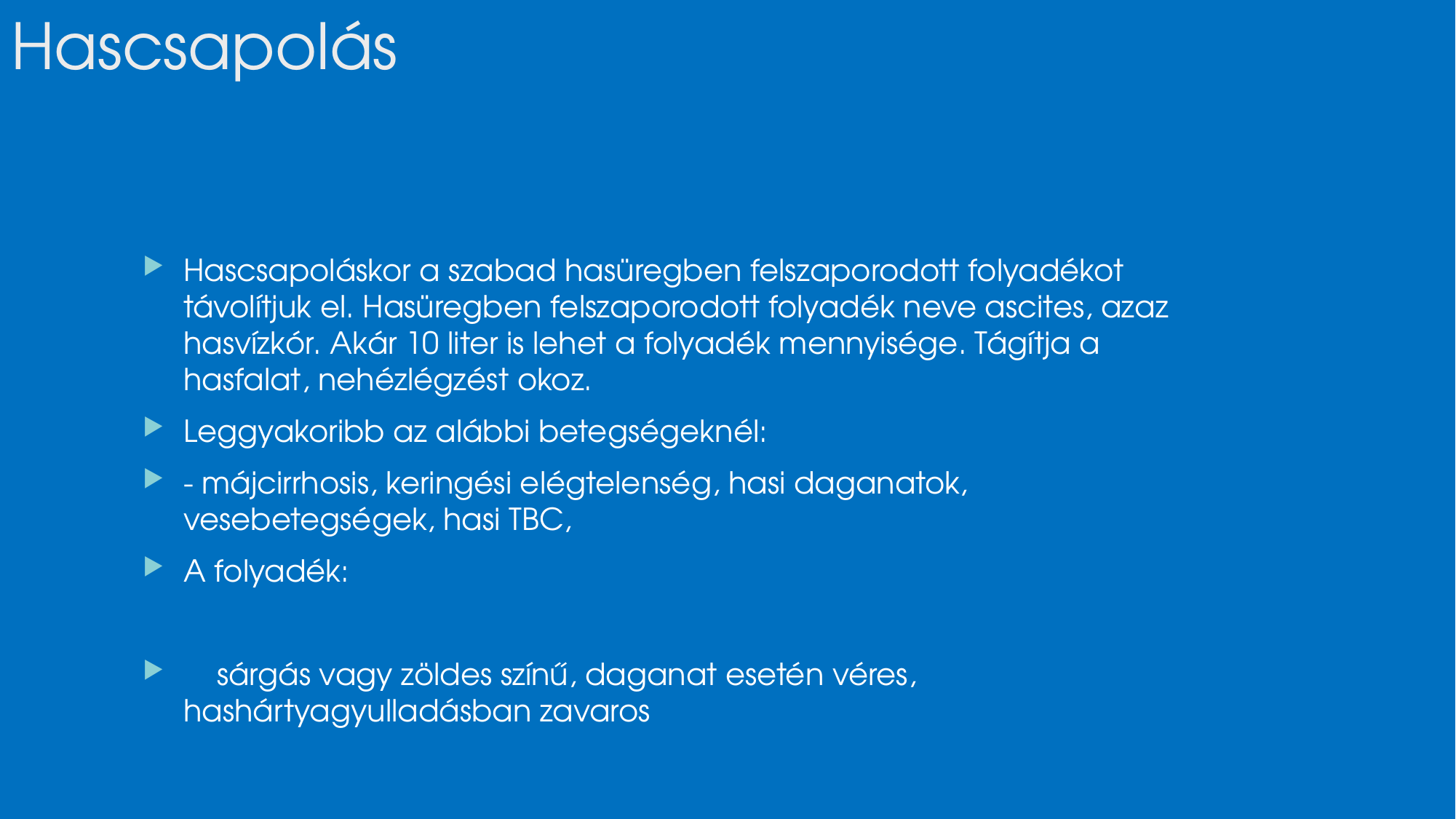

# Hascsapolás
Hascsapoláskor a szabad hasüregben felszaporodott folyadékot távolítjuk el. Hasüregben felszaporodott folyadék neve ascites, azaz hasvízkór. Akár 10 liter is lehet a folyadék mennyisége. Tágítja a hasfalat, nehézlégzést okoz.
Leggyakoribb az alábbi betegségeknél:
- májcirrhosis, keringési elégtelenség, hasi daganatok, vesebetegségek, hasi TBC,
A folyadék:

    sárgás vagy zöldes színű, daganat esetén véres, hashártyagyulladásban zavaros